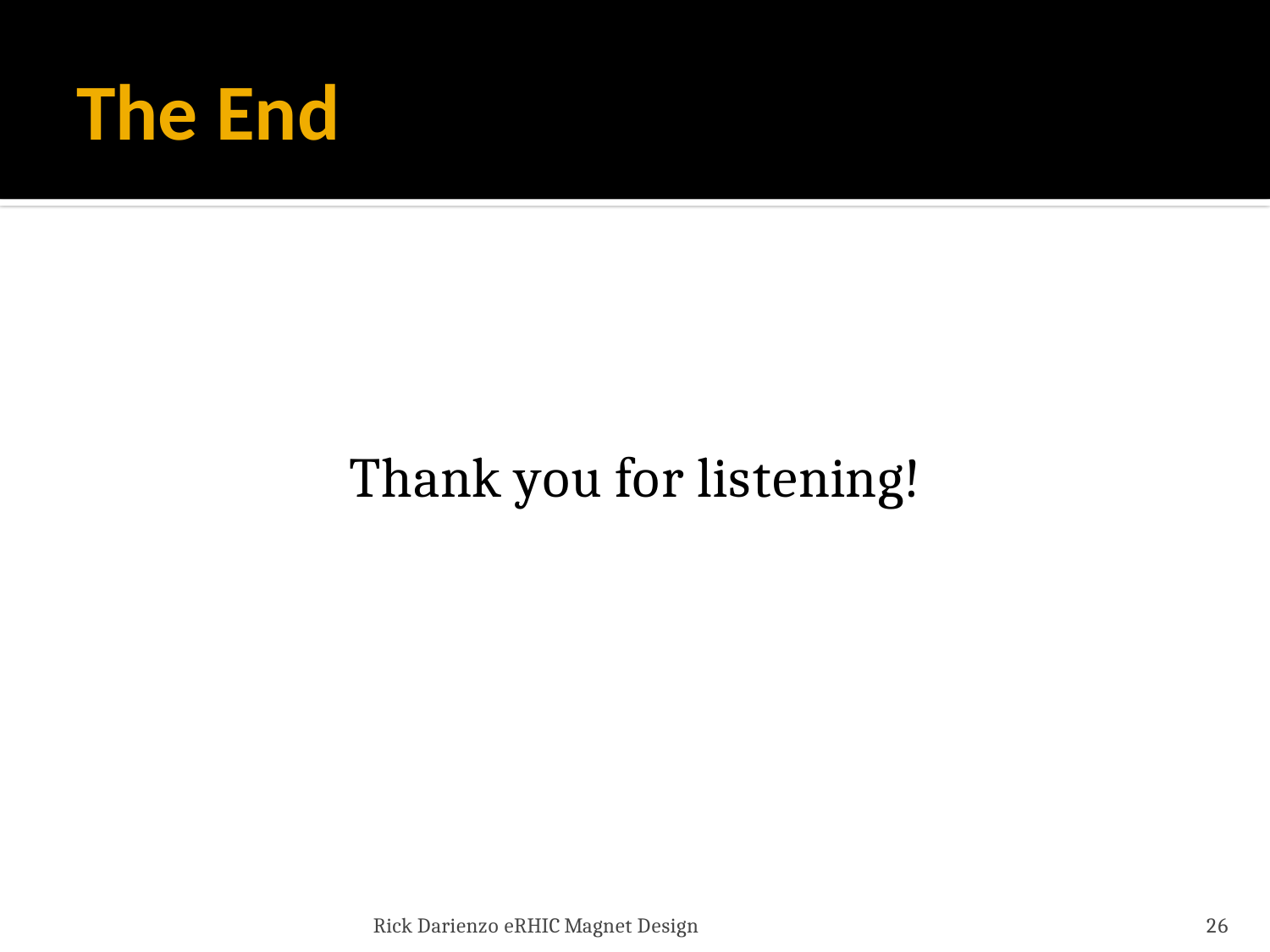

# The End
Thank you for listening!
Rick Darienzo eRHIC Magnet Design
26